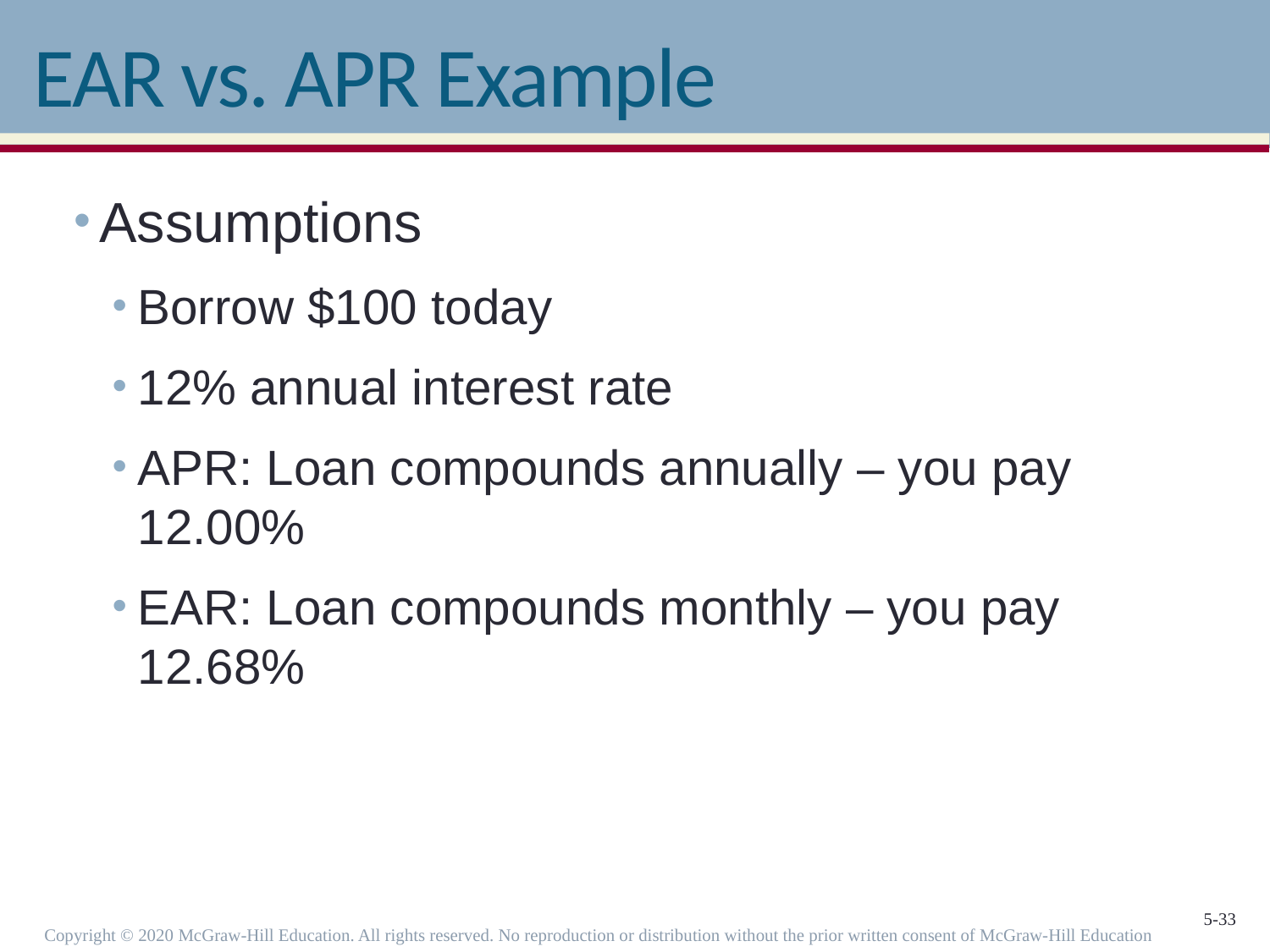

# EAR vs. APR Example
Assumptions
Borrow $100 today
12% annual interest rate
APR: Loan compounds annually – you pay 12.00%
EAR: Loan compounds monthly – you pay 12.68%
Copyright © 2020 McGraw-Hill Education. All rights reserved. No reproduction or distribution without the prior written consent of McGraw-Hill Education